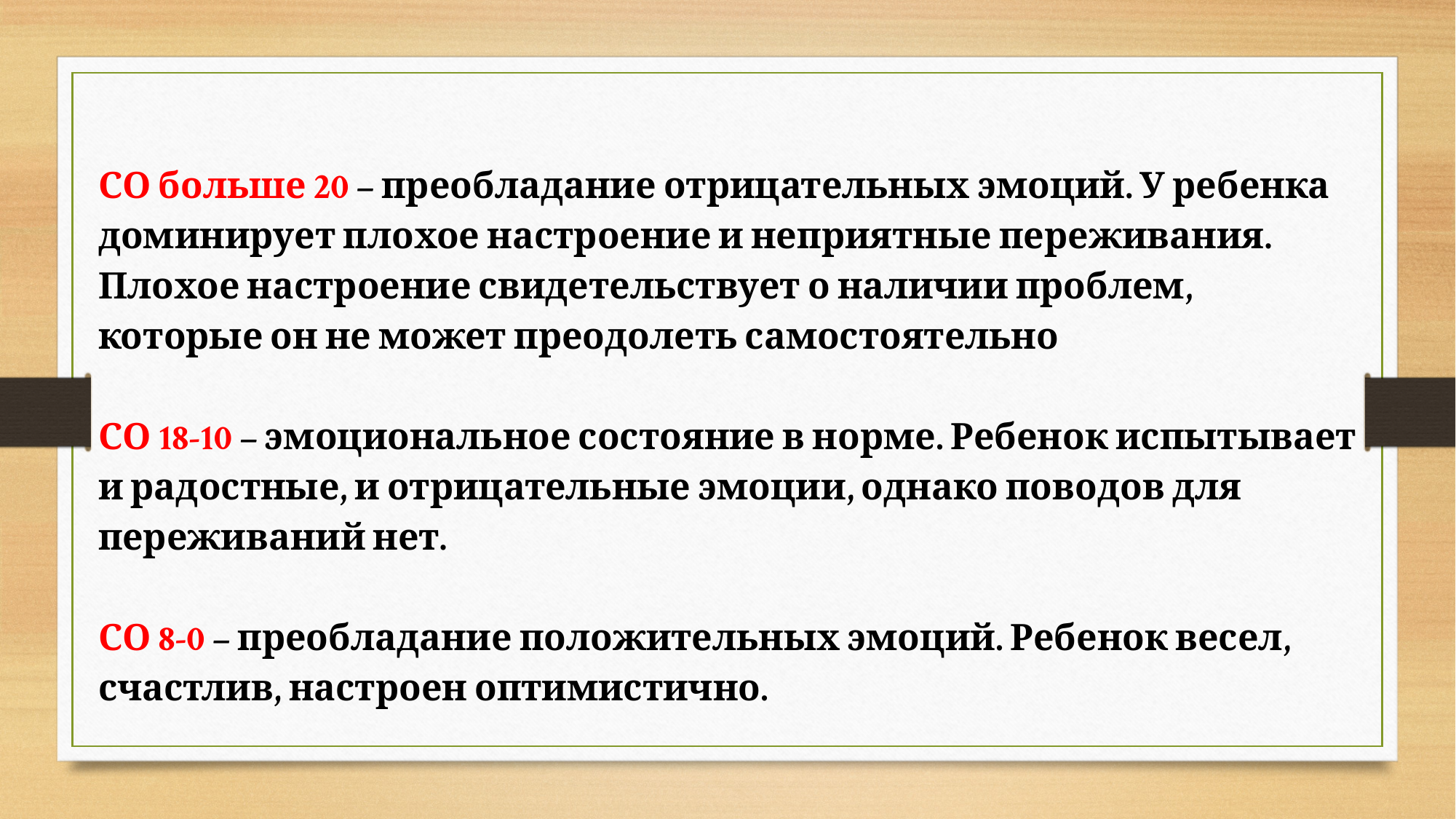

СО больше 20 – преобладание отрицательных эмоций. У ребенка доминирует плохое настроение и неприятные переживания. Плохое настроение свидетельствует о наличии проблем, которые он не может преодолеть самостоятельно

СО 18-10 – эмоциональное состояние в норме. Ребенок испытывает и радостные, и отрицательные эмоции, однако поводов для переживаний нет.

СО 8-0 – преобладание положительных эмоций. Ребенок весел, счастлив, настроен оптимистично.